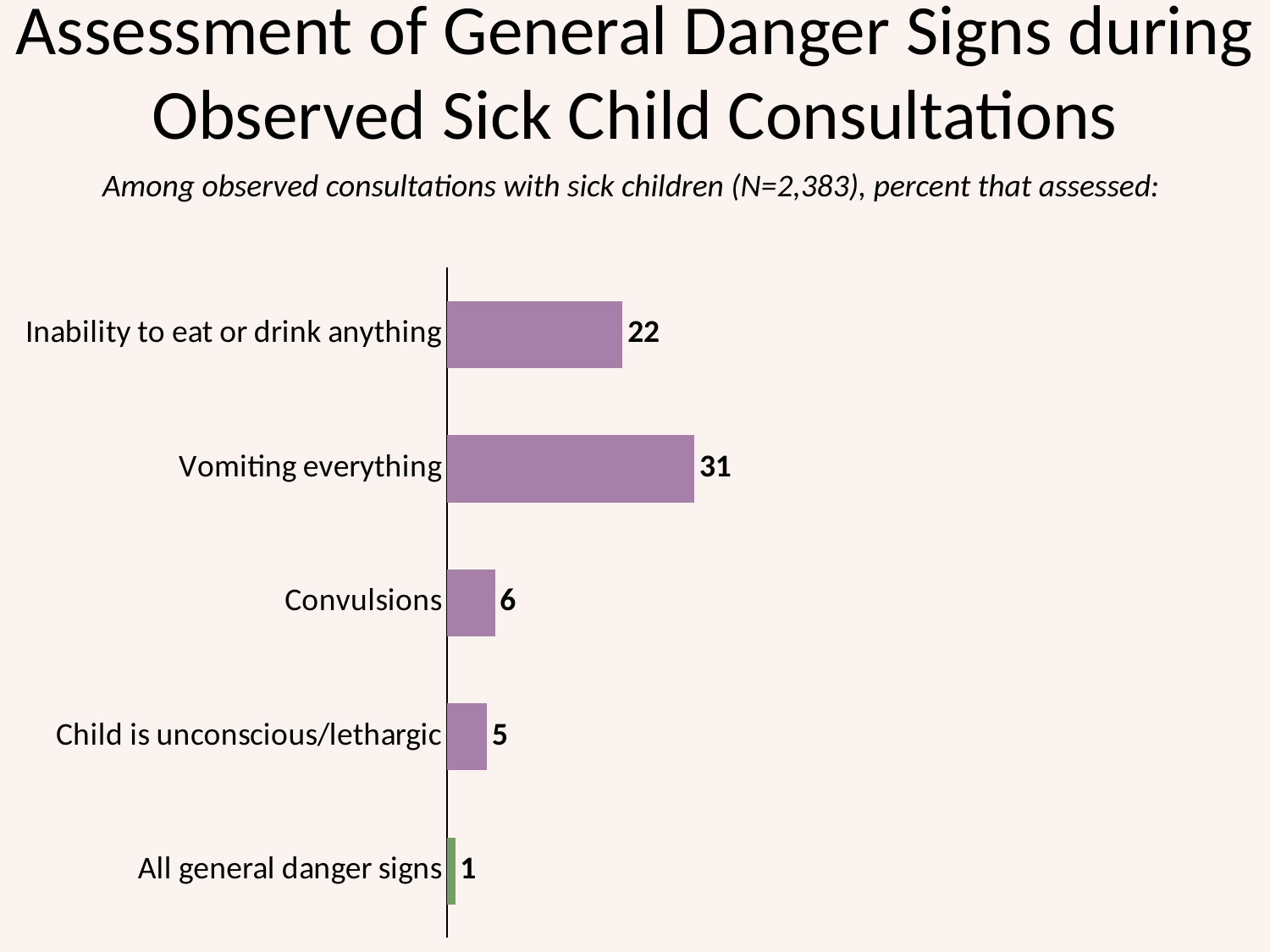

# Assessment of General Danger Signs during Observed Sick Child Consultations
Among observed consultations with sick children (N=2,383), percent that assessed:

### Chart

| Category | Series 1 |
|---|---|
| All general danger signs | 1.0 |
| Child is unconscious/lethargic | 5.0 |
| Convulsions | 6.0 |
| Vomiting everything | 31.0 |
| Inability to eat or drink anything | 22.0 |